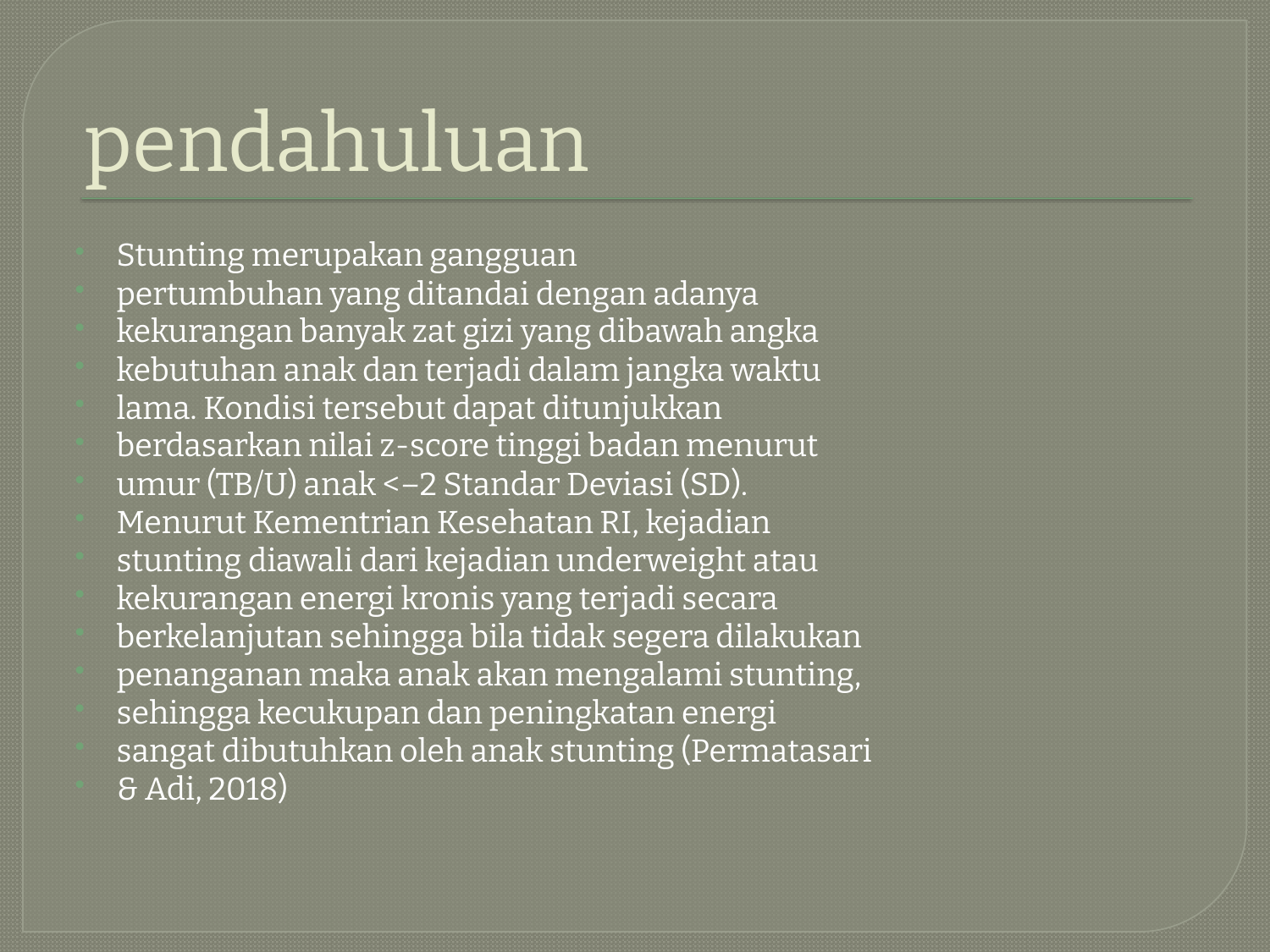

# pendahuluan
Stunting merupakan gangguan
pertumbuhan yang ditandai dengan adanya
kekurangan banyak zat gizi yang dibawah angka
kebutuhan anak dan terjadi dalam jangka waktu
lama. Kondisi tersebut dapat ditunjukkan
berdasarkan nilai z-score tinggi badan menurut
umur (TB/U) anak <–2 Standar Deviasi (SD).
Menurut Kementrian Kesehatan RI, kejadian
stunting diawali dari kejadian underweight atau
kekurangan energi kronis yang terjadi secara
berkelanjutan sehingga bila tidak segera dilakukan
penanganan maka anak akan mengalami stunting,
sehingga kecukupan dan peningkatan energi
sangat dibutuhkan oleh anak stunting (Permatasari
& Adi, 2018)